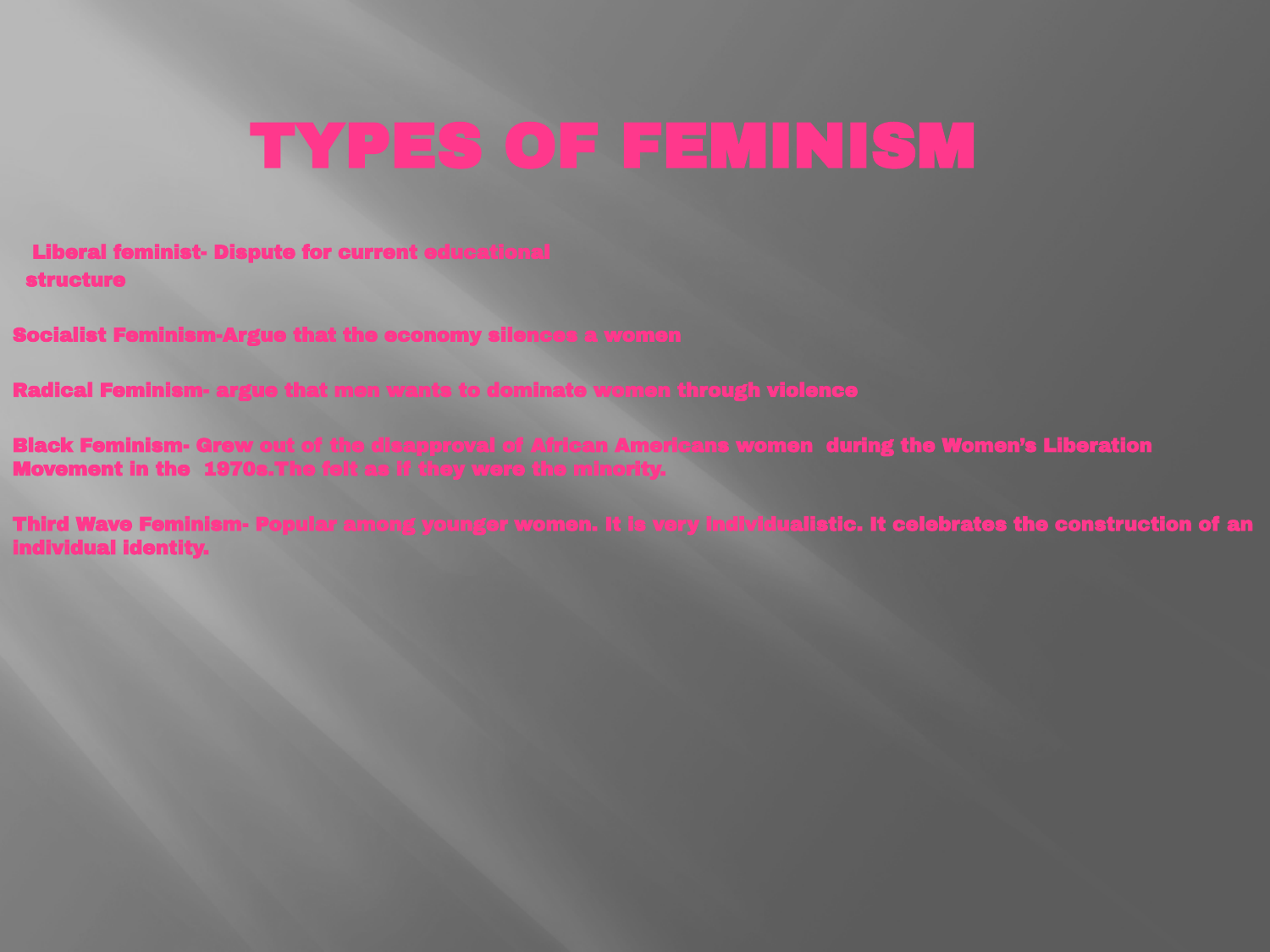

# Types of Feminism
   Liberal feminist- Dispute for current educational
  structure

Socialist Feminism-Argue that the economy silences a women

Radical Feminism- argue that men wants to dominate women through violence

Black Feminism- Grew out of the disapproval of African Americans women  during the Women’s Liberation Movement in the  1970s.The felt as if they were the minority.

Third Wave Feminism- Popular among younger women. It is very individualistic. It celebrates the construction of an individual identity.